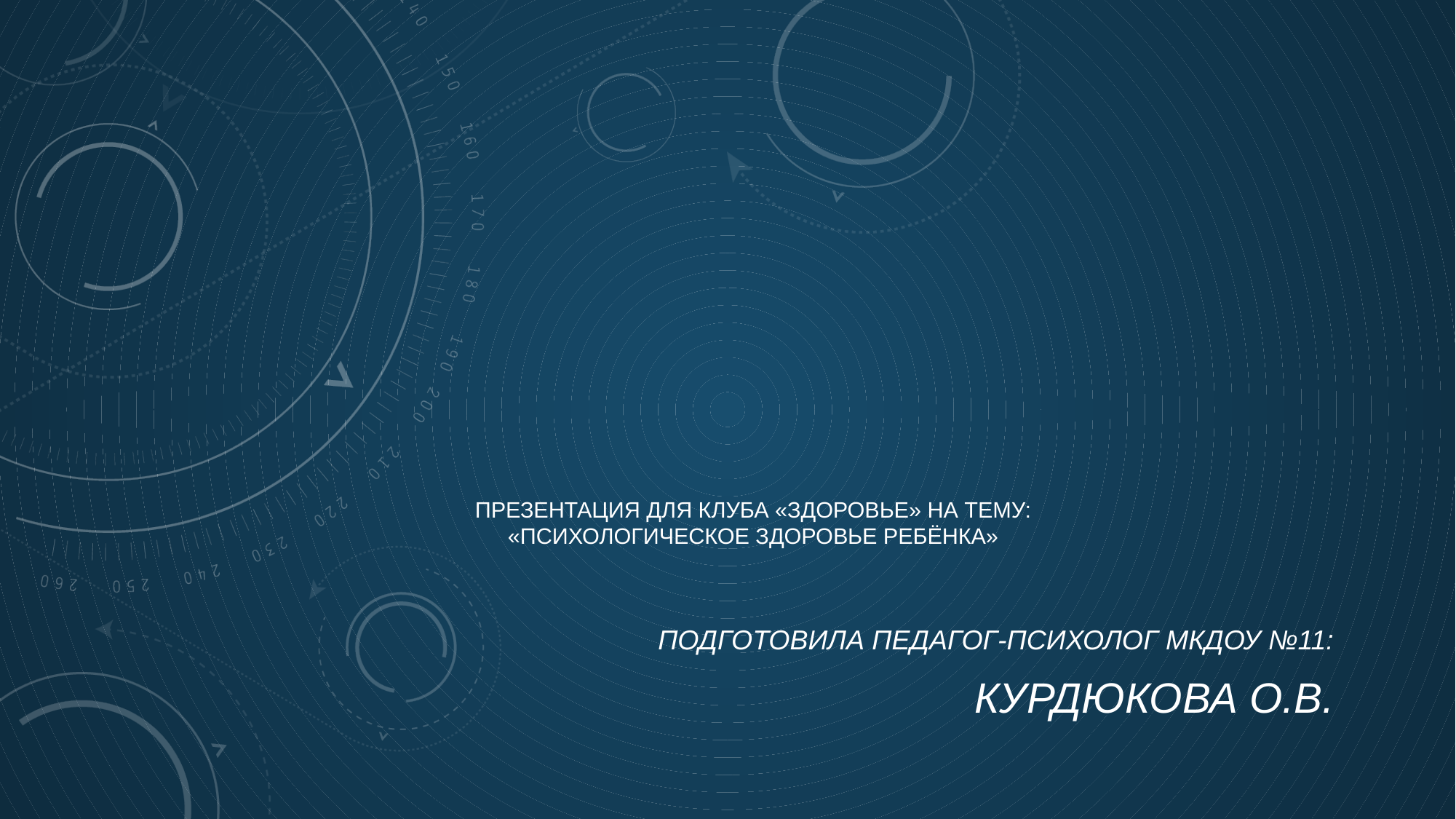

# Презентация для клуба «Здоровье» на тему: «Психологическое здоровье ребёнка»

Подготовила педагог-психолог мкдоу №11:
Курдюкова О.В.